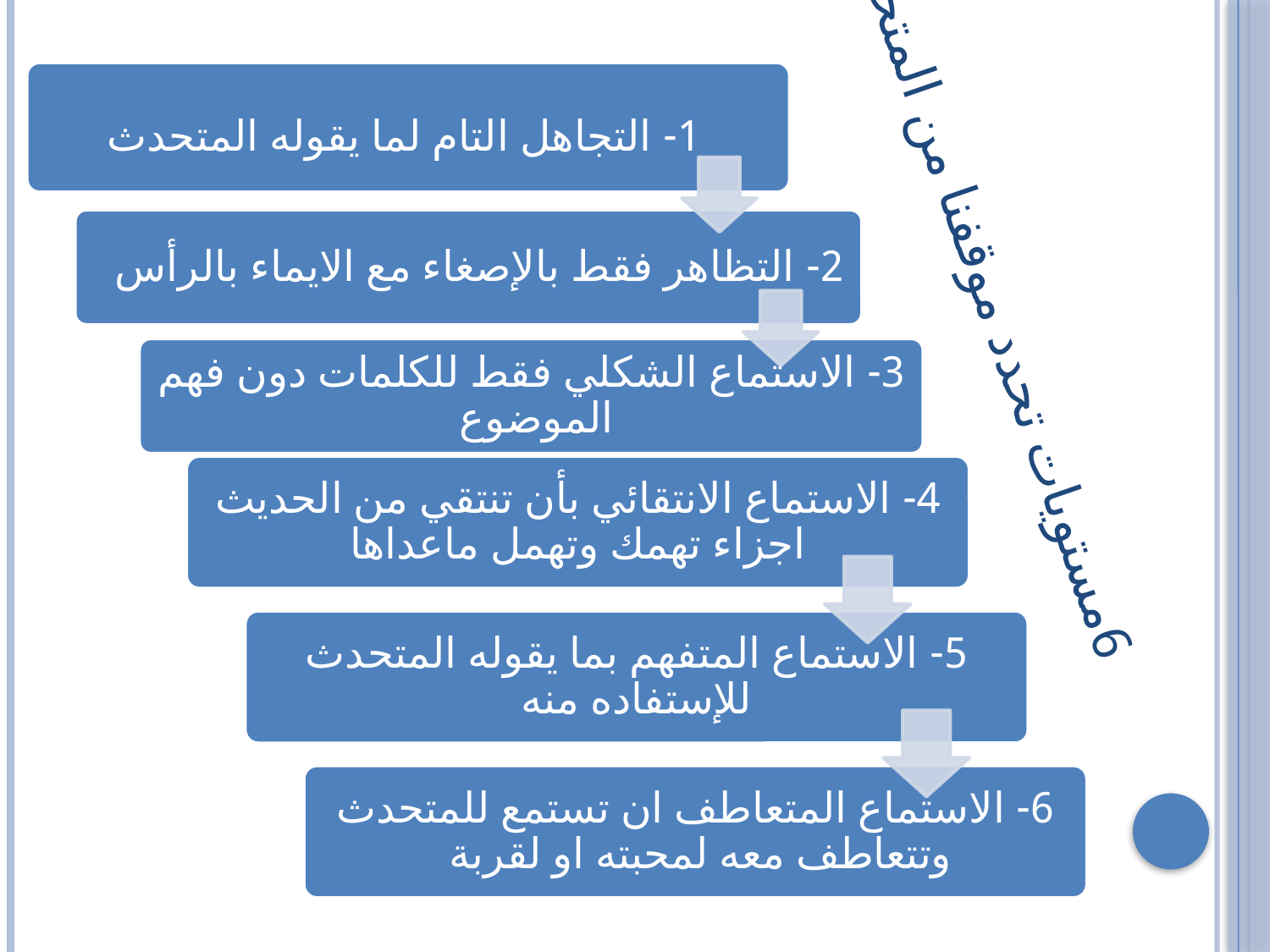

1- التجاهل التام لما يقوله المتحدث
2- التظاهر فقط بالإصغاء مع الايماء بالرأس
3- الاستماع الشكلي فقط للكلمات دون فهم الموضوع

# 6مستويات تحدد موقفنا من المتحدث
4- الاستماع الانتقائي بأن تنتقي من الحديث اجزاء تهمك وتهمل ماعداها
5- الاستماع المتفهم بما يقوله المتحدث للإستفاده منه
6- الاستماع المتعاطف ان تستمع للمتحدث وتتعاطف معه لمحبته او لقربة